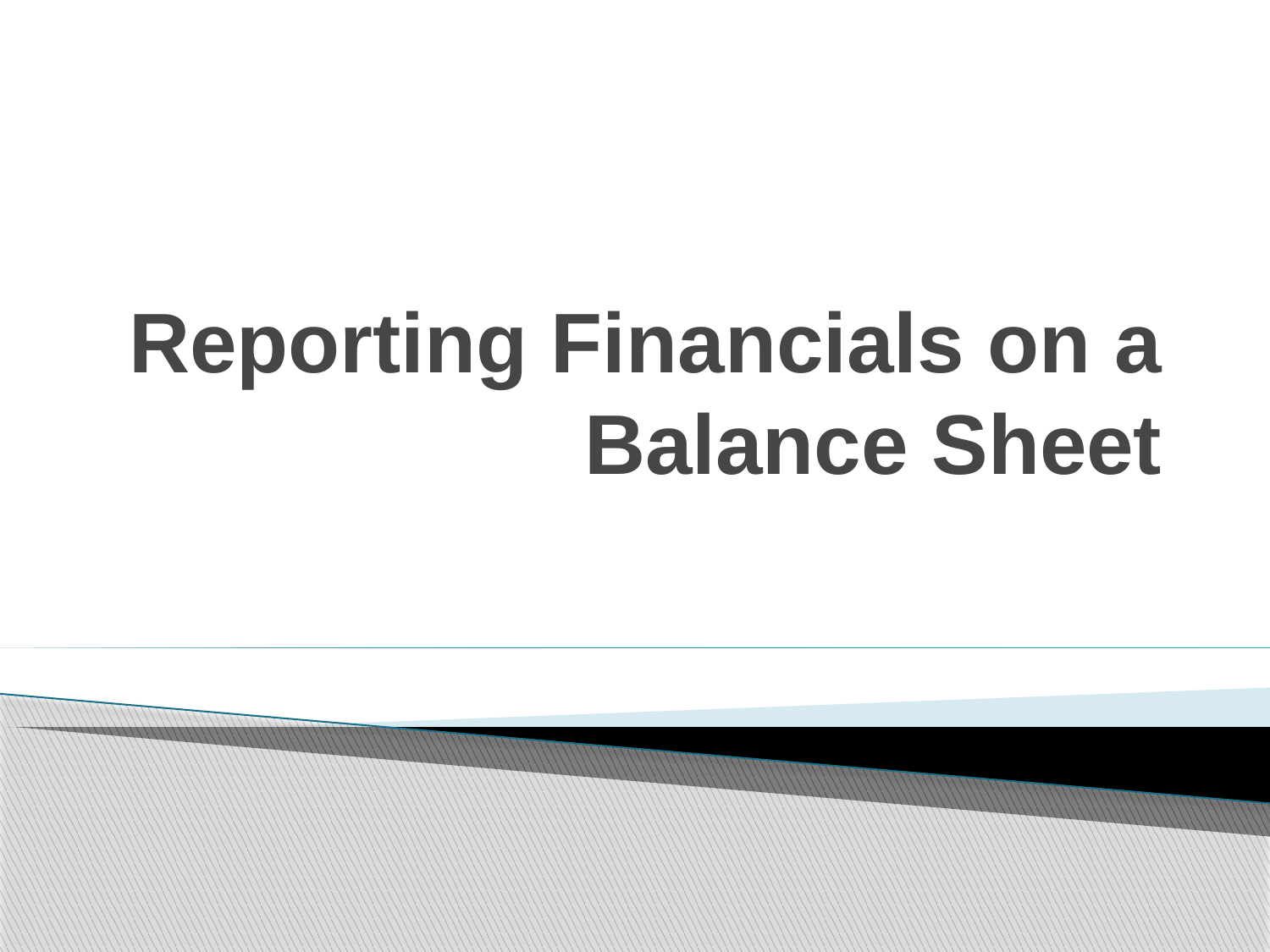

# Reporting Financials on a Balance Sheet